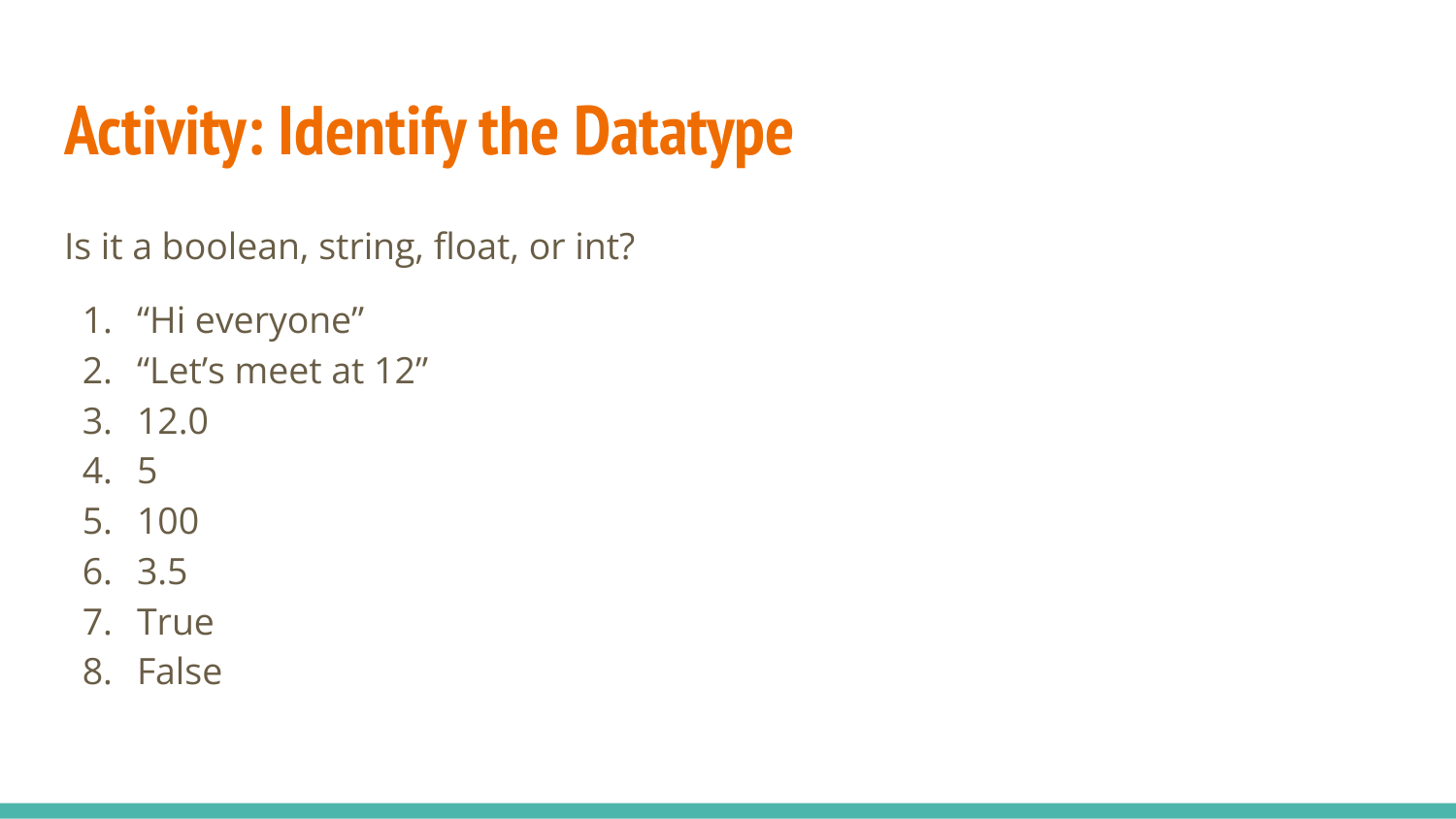

# Activity: Identify the Datatype
Is it a boolean, string, float, or int?
“Hi everyone”
“Let’s meet at 12”
12.0
5
100
3.5
True
False